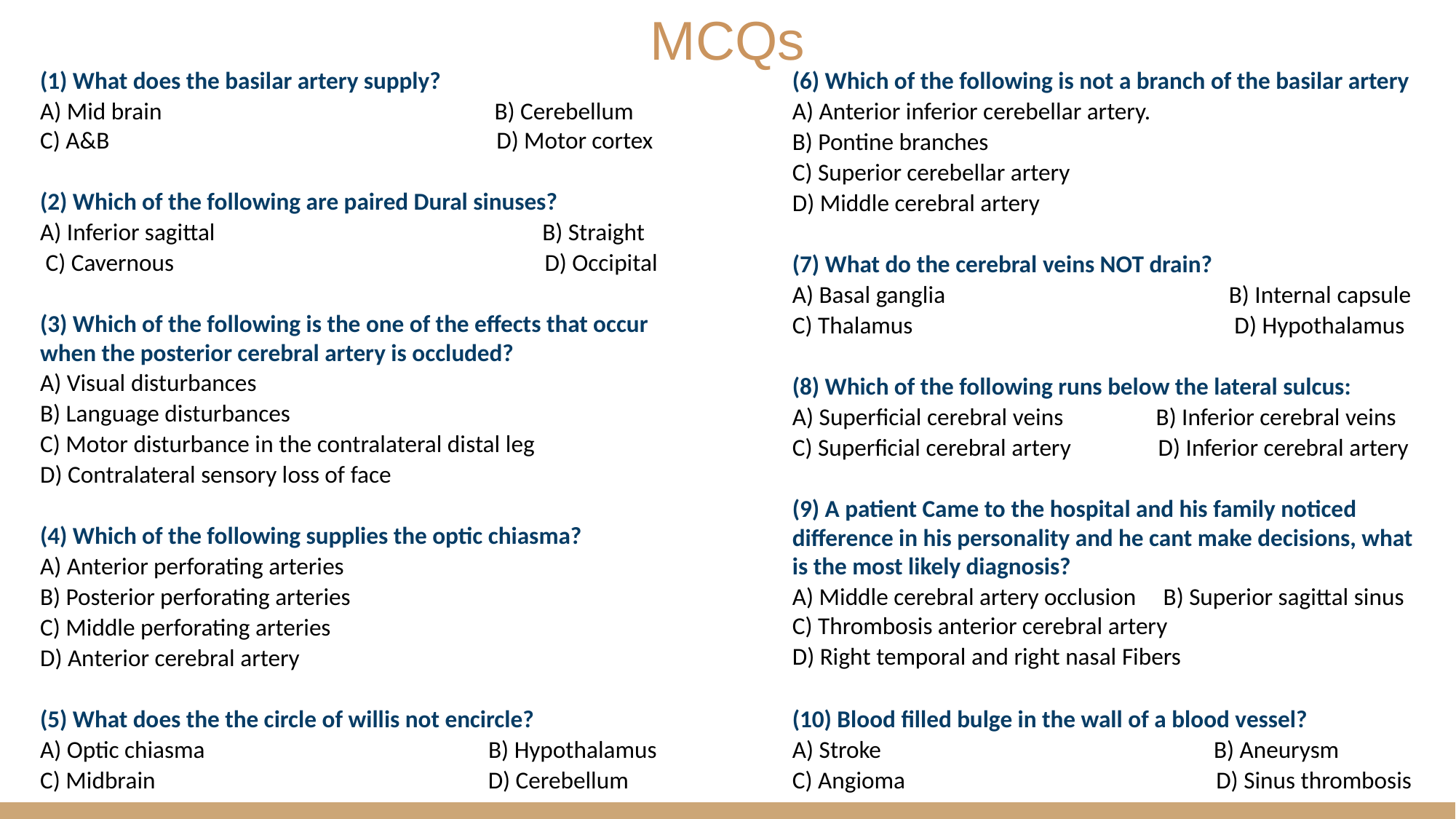

(1) What does the basilar artery supply?
A) Mid brain                                                             B) Cerebellum
C) A&B                                                                       D) Motor cortex

(2) Which of the following are paired Dural sinuses?
A) Inferior sagittal                                                            B) Straight
 C) Cavernous                                                                    D) Occipital

(3) Which of the following is the one of the effects that occur when the posterior cerebral artery is occluded?
A) Visual disturbances
B) Language disturbances
C) Motor disturbance in the contralateral distal leg
D) Contralateral sensory loss of face

(4) Which of the following supplies the optic chiasma?
A) Anterior perforating arteries
B) Posterior perforating arteries
C) Middle perforating arteries
D) Anterior cerebral artery

(5) What does the the circle of willis not encircle?
A) Optic chiasma                                                    B) Hypothalamus
C) Midbrain                                                             D) Cerebellum
(6) Which of the following is not a branch of the basilar artery
A) Anterior inferior cerebellar artery.
B) Pontine branches
C) Superior cerebellar artery
D) Middle cerebral artery

(7) What do the cerebral veins NOT drain?
A) Basal ganglia                                                    B) Internal capsule
C) Thalamus                                                           D) Hypothalamus

(8) Which of the following runs below the lateral sulcus:
A) Superficial cerebral veins                 B) Inferior cerebral veins
C) Superficial cerebral artery                D) Inferior cerebral artery

(9) A patient Came to the hospital and his family noticed difference in his personality and he cant make decisions, what is the most likely diagnosis?
A) Middle cerebral artery occlusion     B) Superior sagittal sinus
C) Thrombosis anterior cerebral artery
D) Right temporal and right nasal Fibers

(10) Blood filled bulge in the wall of a blood vessel?
A) Stroke                                                             B) Aneurysm
C) Angioma                                                         D) Sinus thrombosis